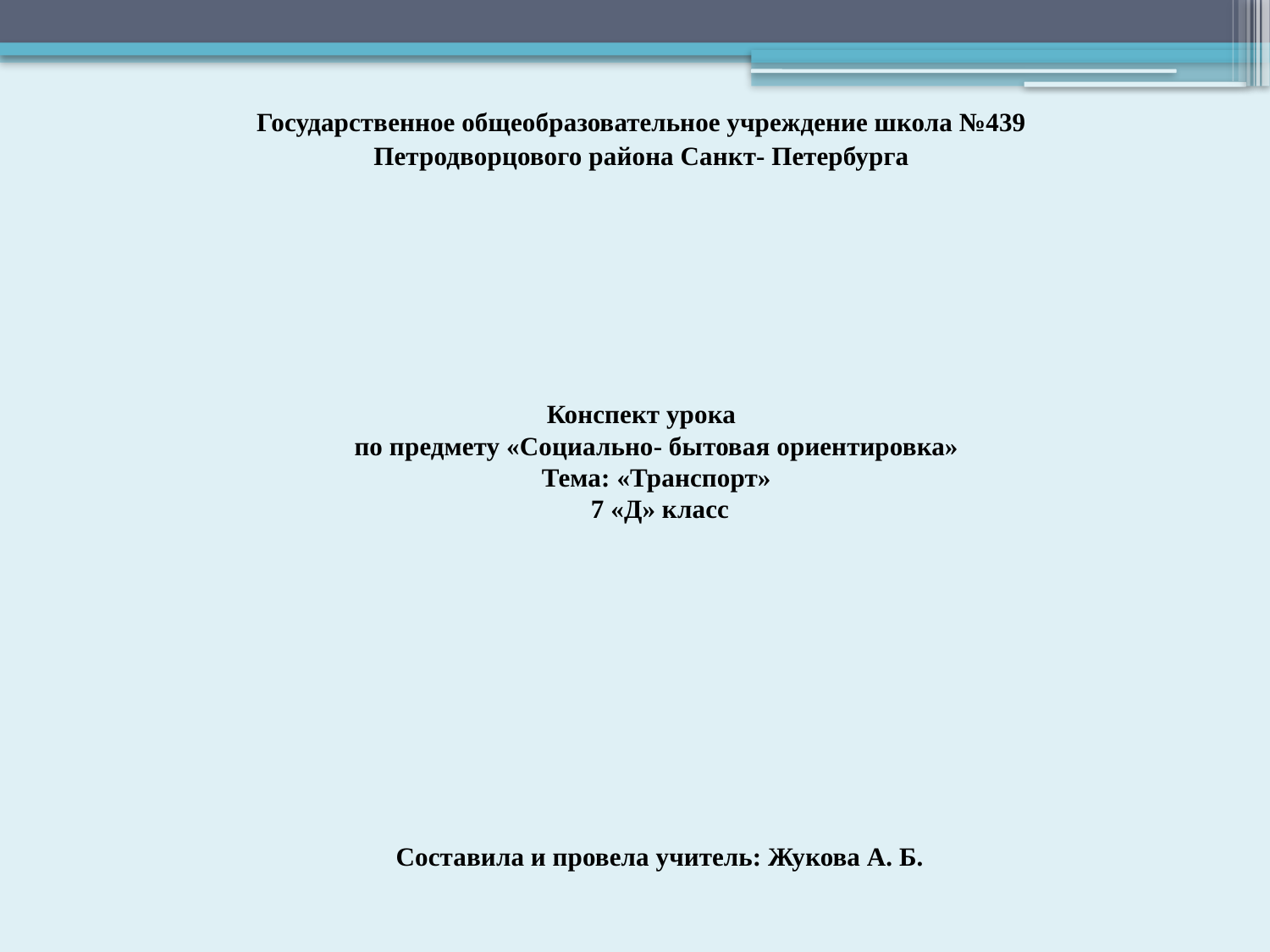

Государственное общеобразовательное учреждение школа №439
Петродворцового района Санкт- Петербурга

Конспект урока
по предмету «Социально- бытовая ориентировка»
Тема: «Транспорт»
 7 «Д» класс
 
 
 
 
 
 
 
 
 
 Составила и провела учитель: Жукова А. Б.